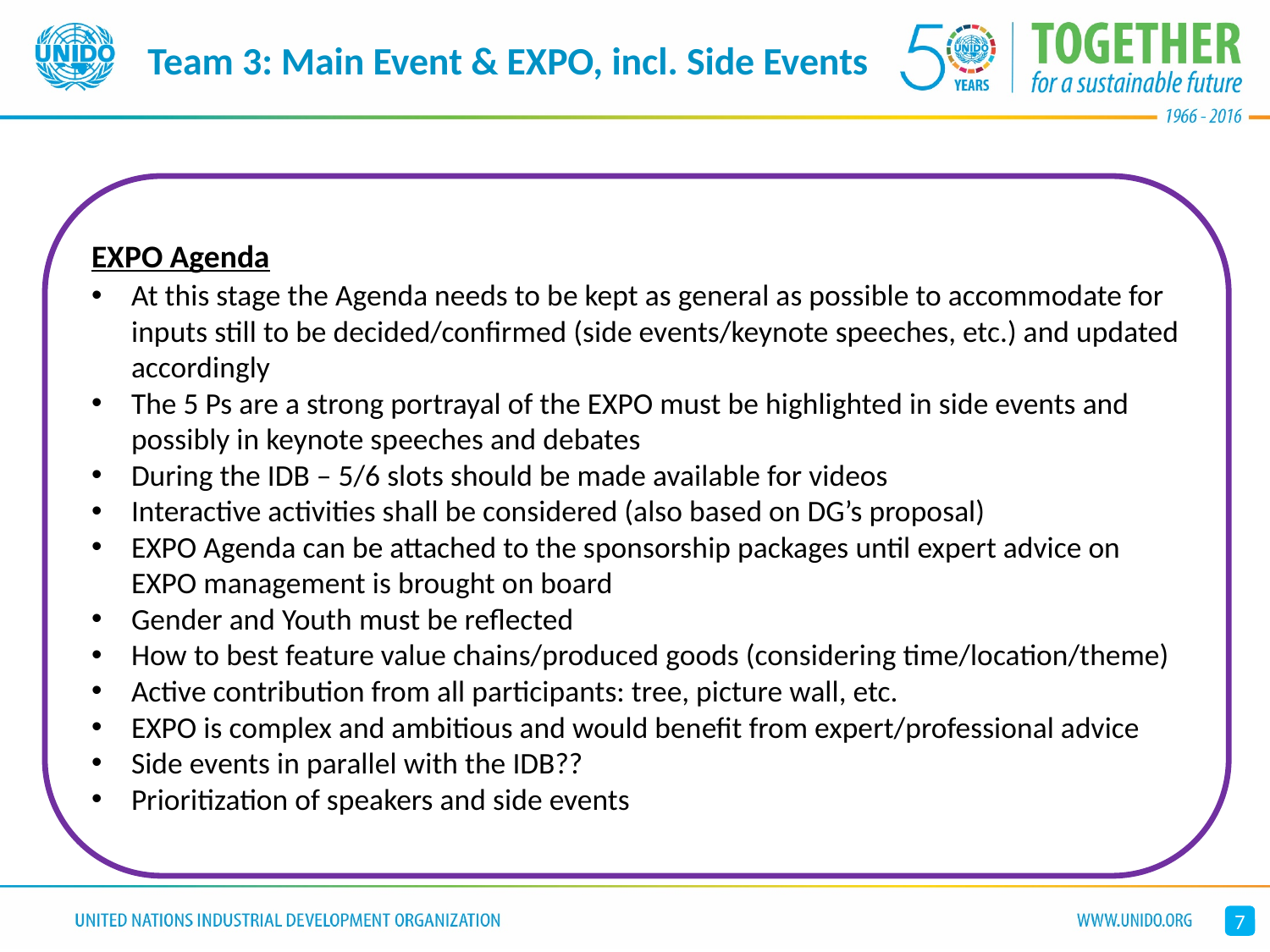

# Team 3: Main Event & EXPO, incl. Side Events
EXPO Agenda

At this stage the Agenda needs to be kept as general as possible to accommodate for inputs still to be decided/confirmed (side events/keynote speeches, etc.) and updated accordingly
The 5 Ps are a strong portrayal of the EXPO must be highlighted in side events and possibly in keynote speeches and debates
During the IDB – 5/6 slots should be made available for videos
Interactive activities shall be considered (also based on DG’s proposal)
EXPO Agenda can be attached to the sponsorship packages until expert advice on EXPO management is brought on board
Gender and Youth must be reflected
How to best feature value chains/produced goods (considering time/location/theme)
Active contribution from all participants: tree, picture wall, etc.
EXPO is complex and ambitious and would benefit from expert/professional advice
Side events in parallel with the IDB??
Prioritization of speakers and side events